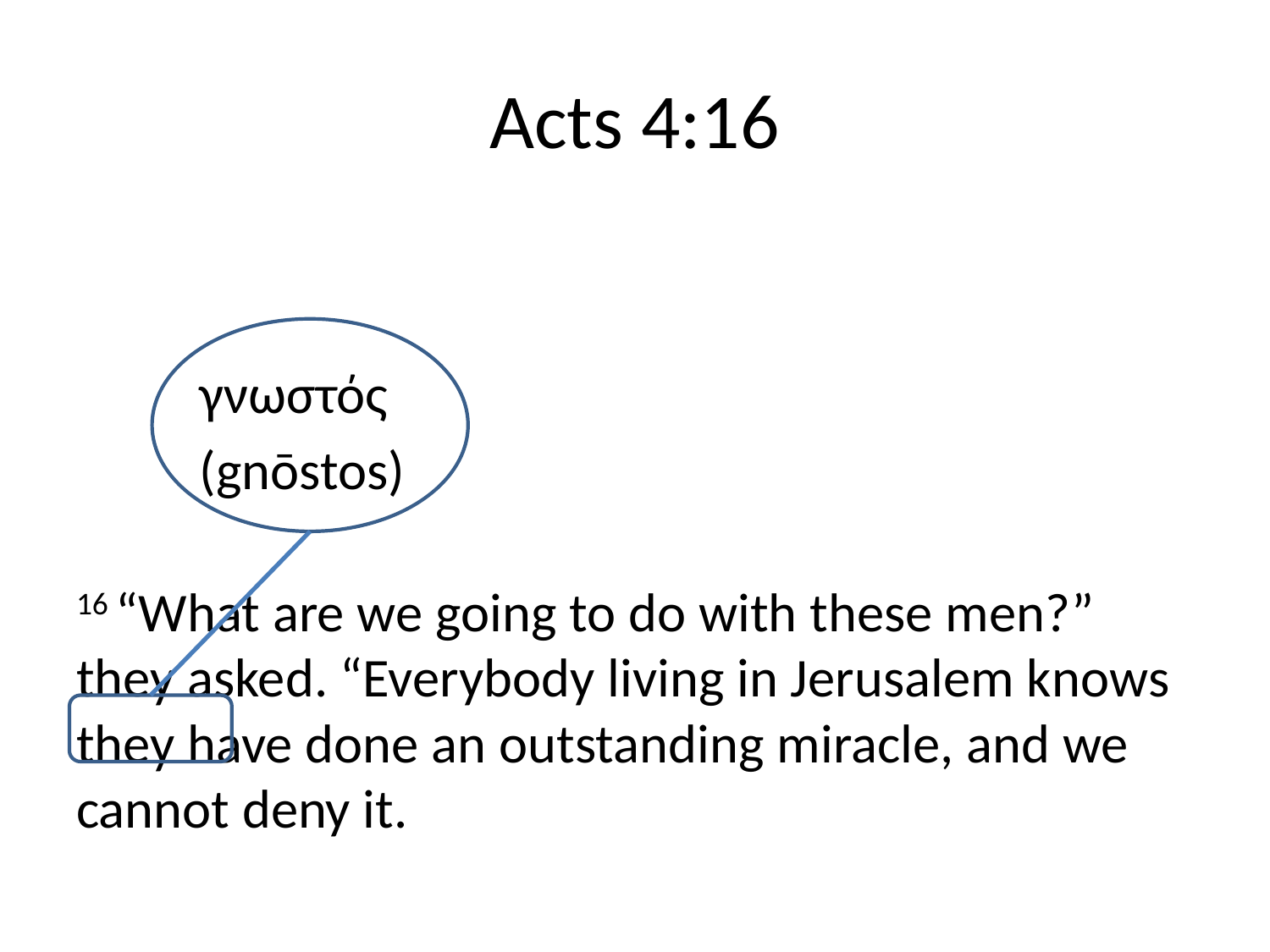

# Acts 4:16

	γνωστός
	(gnōstos)

16 “What are we going to do with these men?” they asked. “Everybody living in Jerusalem knows they have done an outstanding miracle, and we cannot deny it.